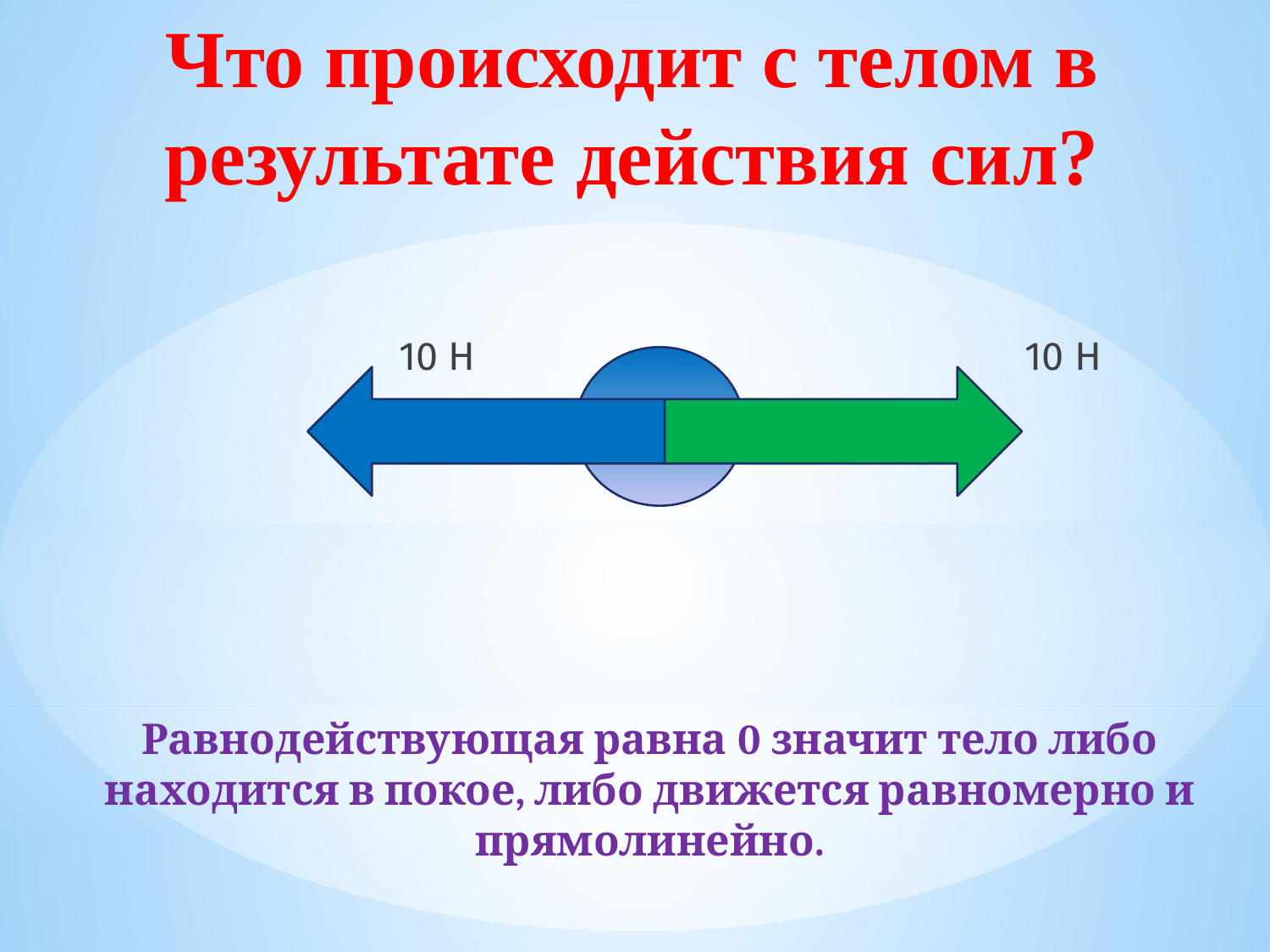

# Что происходит с телом в результате действия сил?

                                                   10 Н                                                    10 Н

Равнодействующая равна 0 значит тело либо находится в покое, либо движется равномерно и прямолинейно.